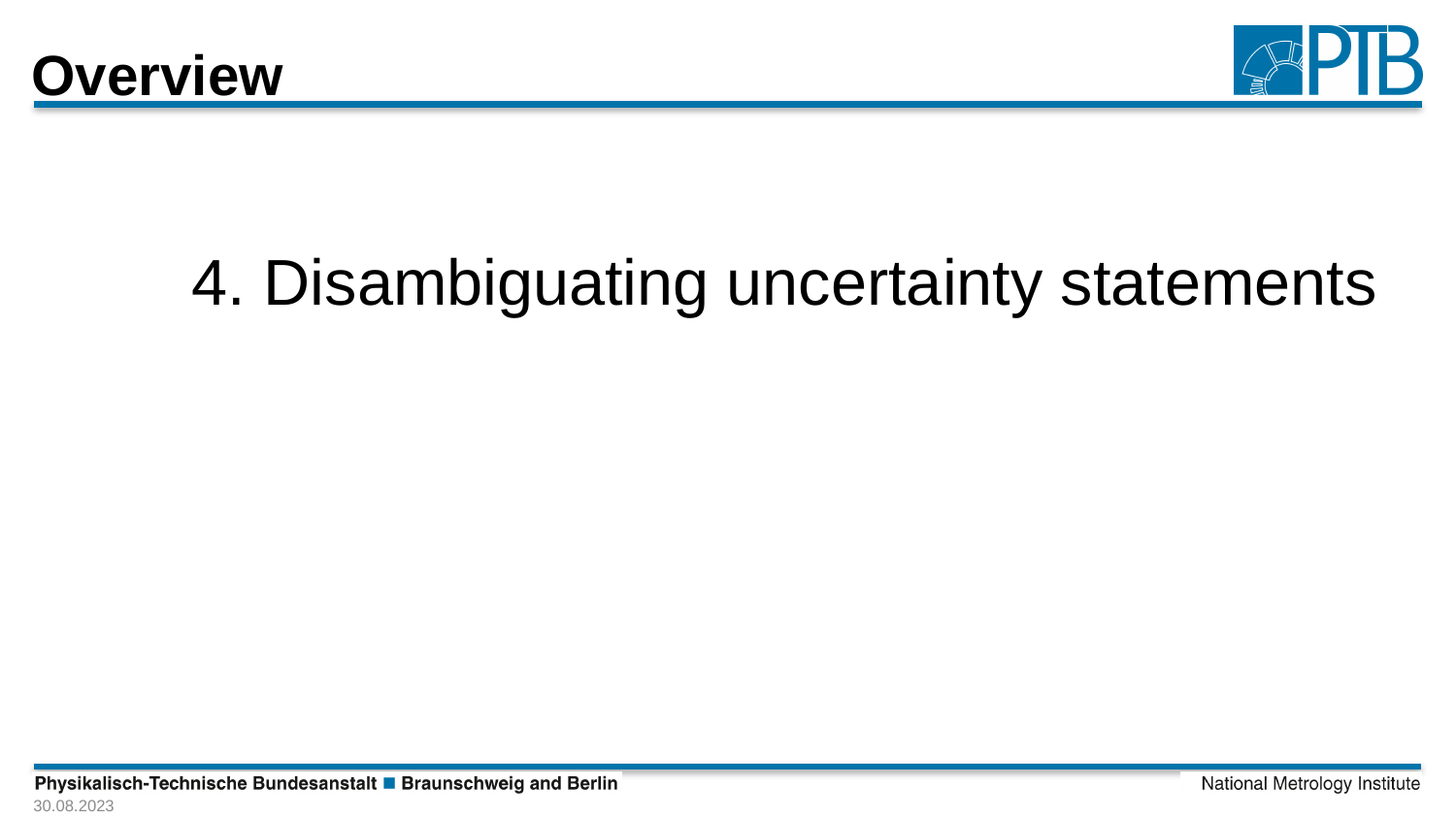

# Overview
4. Disambiguating uncertainty statements

30.08.2023